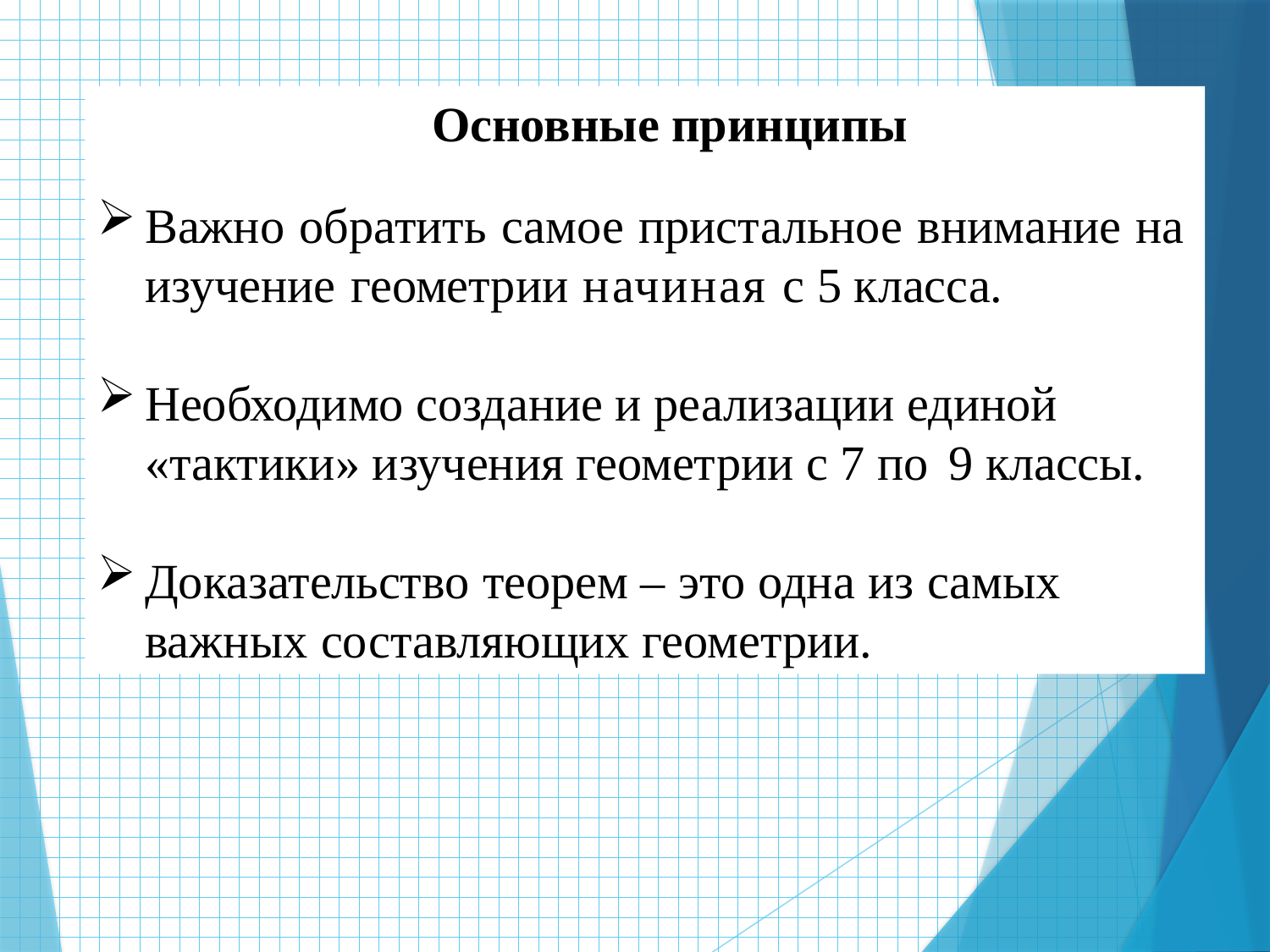

Основные принципы

Важно обратить самое пристальное внимание на изучение геометрии начиная с 5 класса.

Необходимо создание и реализации единой «тактики» изучения геометрии с 7 по  9 классы.

Доказательство теорем – это одна из самых важных составляющих геометрии.